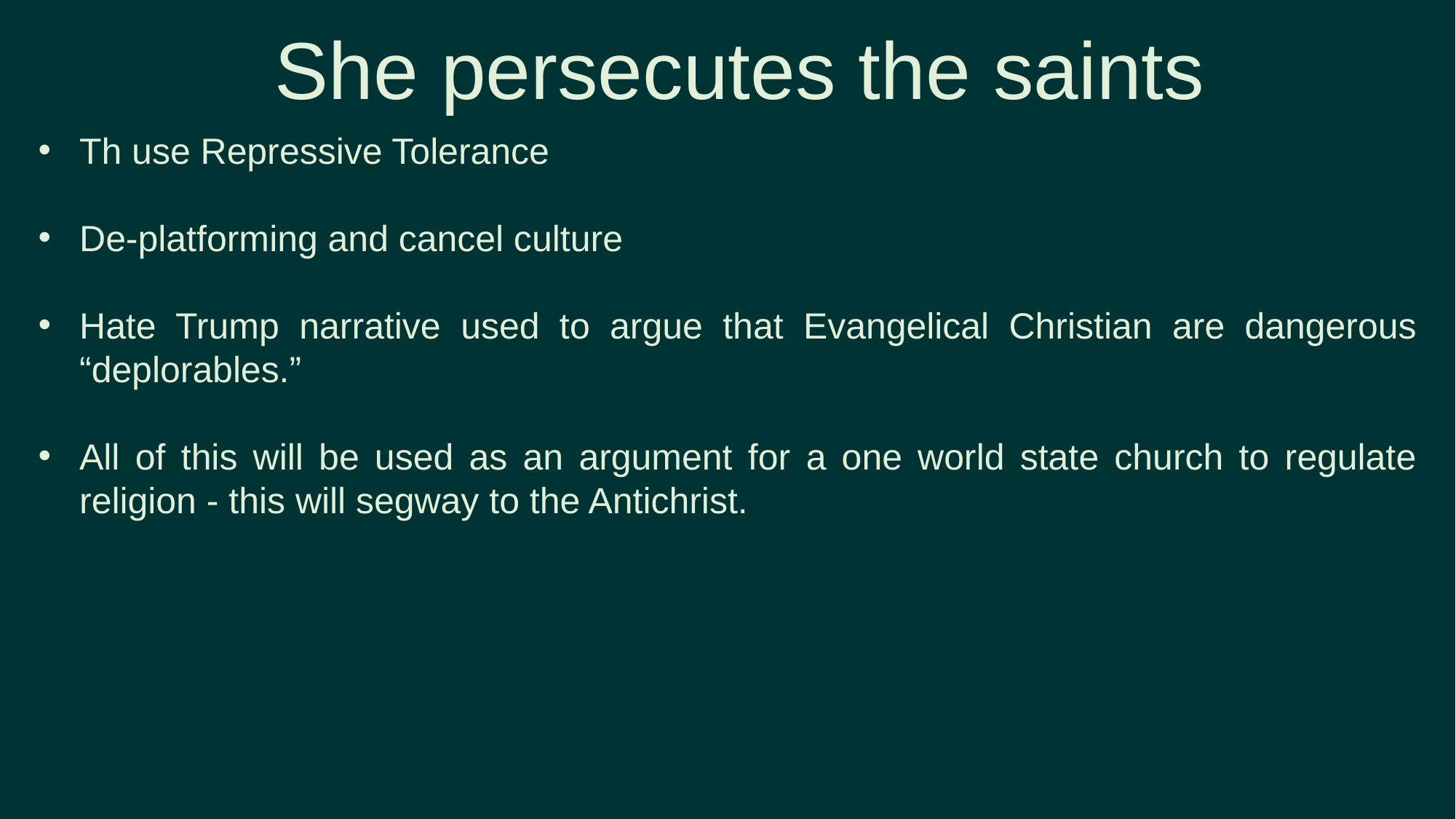

# She persecutes the saints
Th use Repressive Tolerance

De-platforming and cancel culture

Hate Trump narrative used to argue that Evangelical Christian are dangerous “deplorables.”

All of this will be used as an argument for a one world state church to regulate religion - this will segway to the Antichrist.